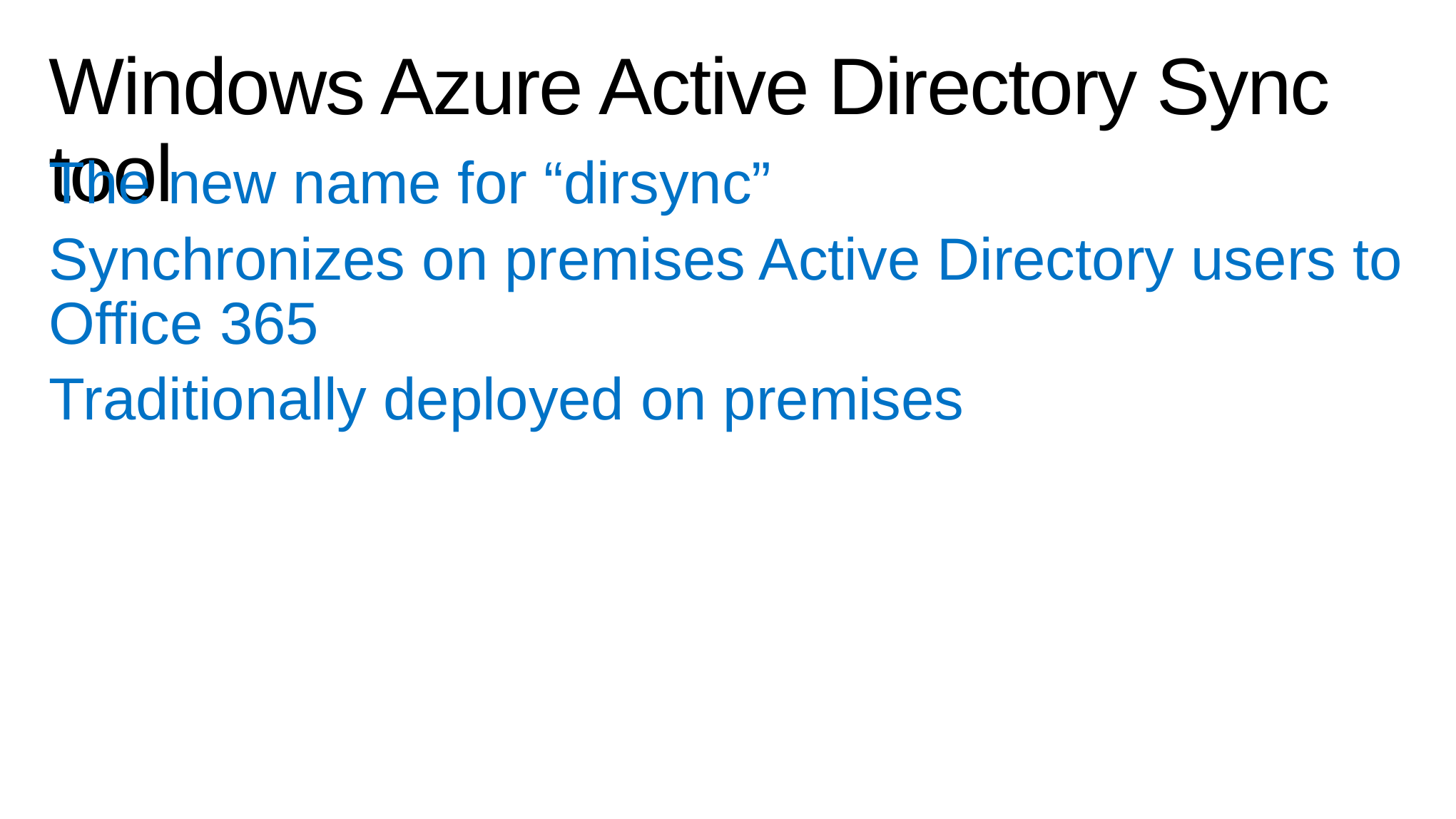

# Windows Azure Active Directory Sync tool
The new name for “dirsync”
Synchronizes on premises Active Directory users to Office 365
Traditionally deployed on premises